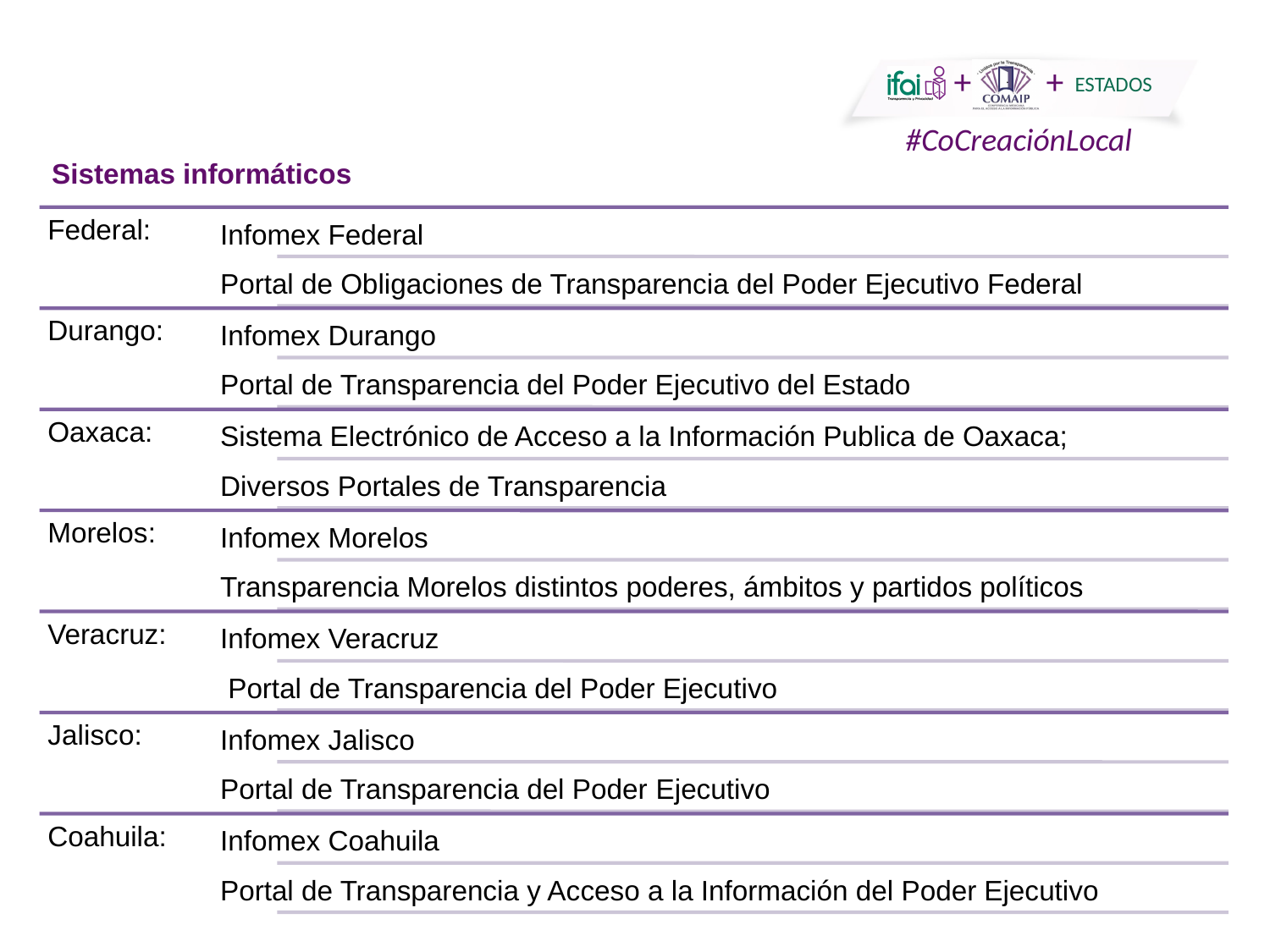

Sistemas informáticos
Federal:
Infomex Federal
Portal de Obligaciones de Transparencia del Poder Ejecutivo Federal
Durango:
Infomex Durango
Portal de Transparencia del Poder Ejecutivo del Estado
Oaxaca:
Sistema Electrónico de Acceso a la Información Publica de Oaxaca;
Diversos Portales de Transparencia
Morelos:
Infomex Morelos
Transparencia Morelos distintos poderes, ámbitos y partidos políticos
Veracruz:
Infomex Veracruz
 Portal de Transparencia del Poder Ejecutivo
Jalisco:
Infomex Jalisco
Portal de Transparencia del Poder Ejecutivo
Coahuila:
Infomex Coahuila
Portal de Transparencia y Acceso a la Información del Poder Ejecutivo